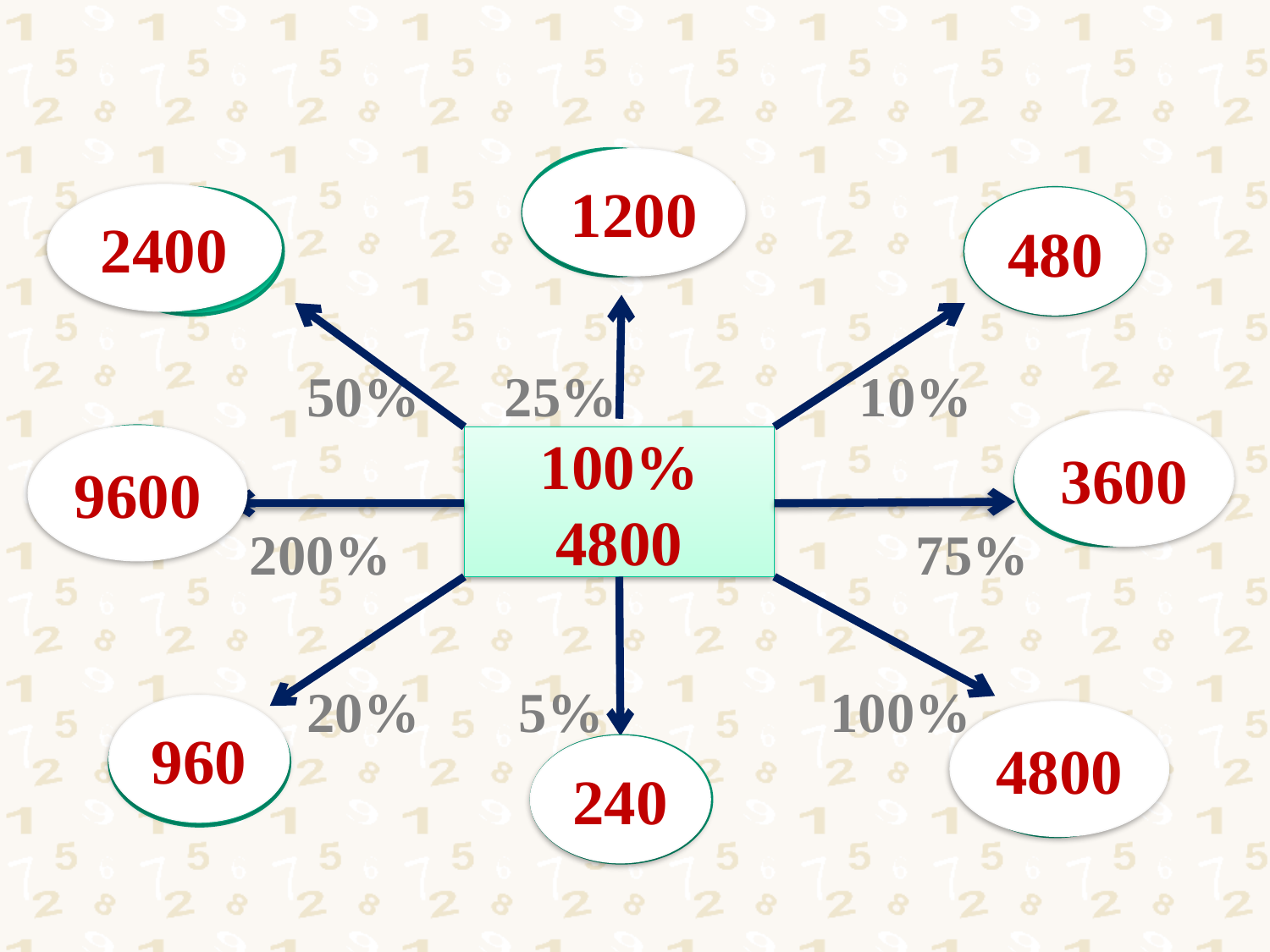

#
1200

2400

480

              50%      25%                 10%

          200%                                     75%

              20%       5%                100%
3600

9600

100%
4800
960

4800

240